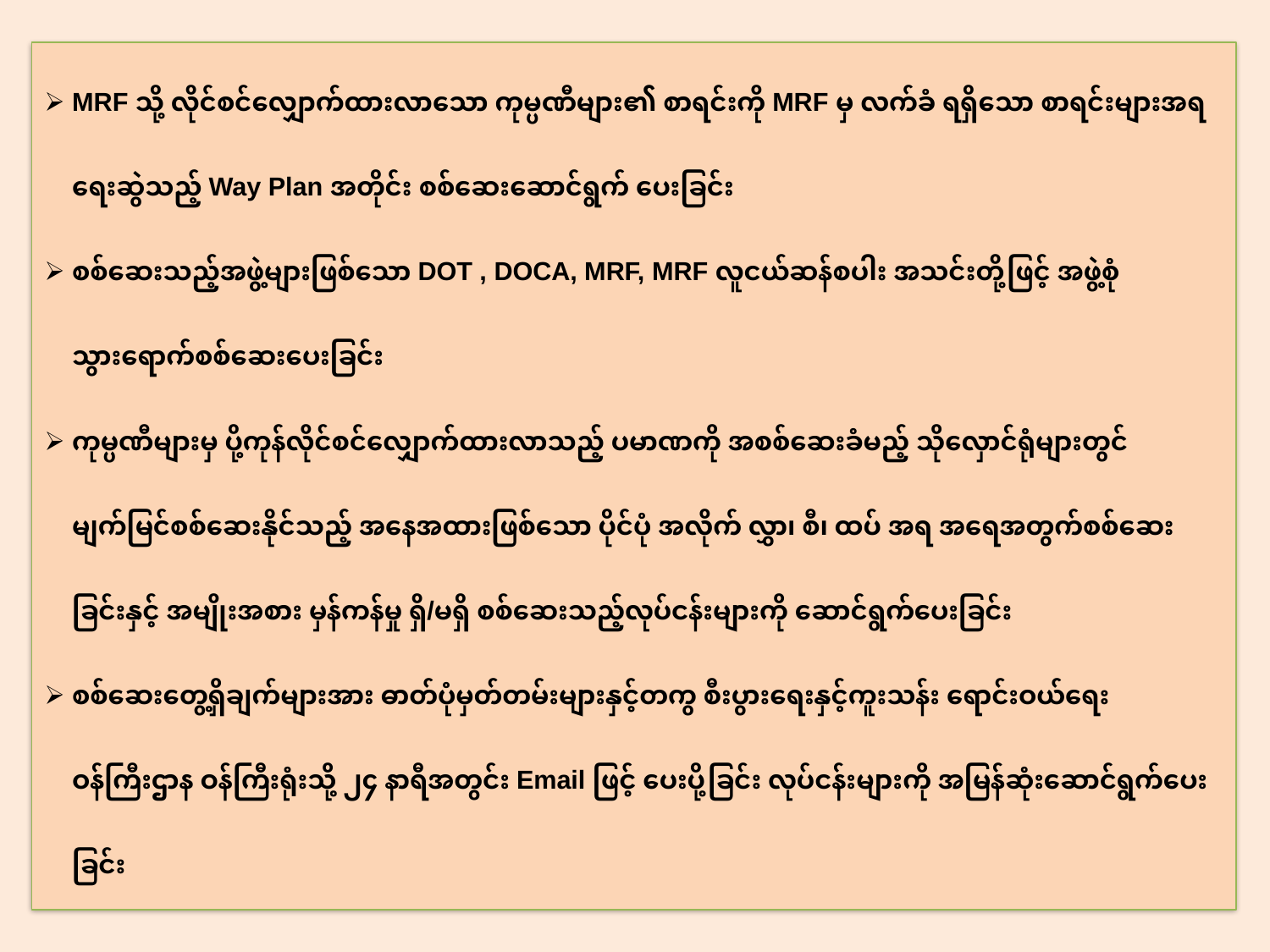

MRF သို့ လိုင်စင်လျှောက်ထားလာသော ကုမ္ပဏီများ၏ စာရင်းကို MRF မှ လက်ခံ ရရှိသော စာရင်းများအရ ရေးဆွဲသည့် Way Plan အတိုင်း စစ်ဆေးဆောင်ရွက် ပေးခြင်း
စစ်ဆေးသည့်အဖွဲ့များဖြစ်သော DOT , DOCA, MRF, MRF လူငယ်ဆန်စပါး အသင်းတို့ဖြင့် အဖွဲ့စုံသွားရောက်စစ်ဆေးပေးခြင်း
ကုမ္ပဏီများမှ ပို့ကုန်လိုင်စင်လျှောက်ထားလာသည့် ပမာဏကို အစစ်ဆေးခံမည့် သိုလှောင်ရုံများတွင် မျက်မြင်စစ်ဆေးနိုင်သည့် အနေအထားဖြစ်သော ပိုင်ပုံ အလိုက် လွှာ၊ စီ၊ ထပ် အရ အရေအတွက်စစ်ဆေးခြင်းနှင့် အမျိုးအစား မှန်ကန်မှု ရှိ/မရှိ စစ်ဆေးသည့်လုပ်ငန်းများကို ဆောင်ရွက်ပေးခြင်း
စစ်ဆေးတွေ့ရှိချက်များအား ဓာတ်ပုံမှတ်တမ်းများနှင့်တကွ စီးပွားရေးနှင့်ကူးသန်း ရောင်းဝယ်ရေးဝန်ကြီးဌာန ဝန်ကြီးရုံးသို့ ၂၄ နာရီအတွင်း Email ဖြင့် ပေးပို့ခြင်း လုပ်ငန်းများကို အမြန်ဆုံးဆောင်ရွက်ပေးခြင်း